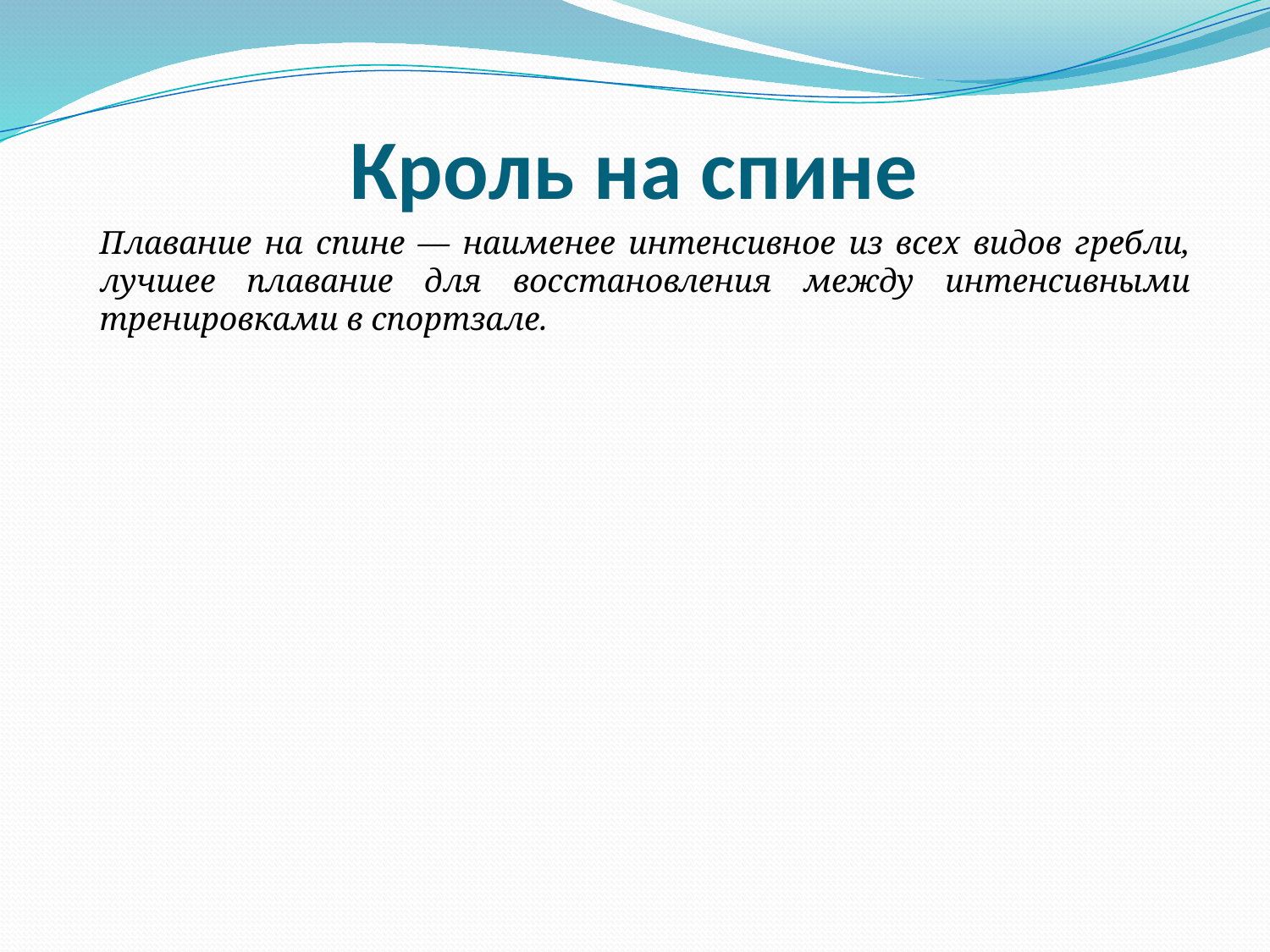

# Кроль на спине
Плавание на спине — наименее интенсивное из всех видов гребли, лучшее плавание для восстановления между интенсивными тренировками в спортзале.